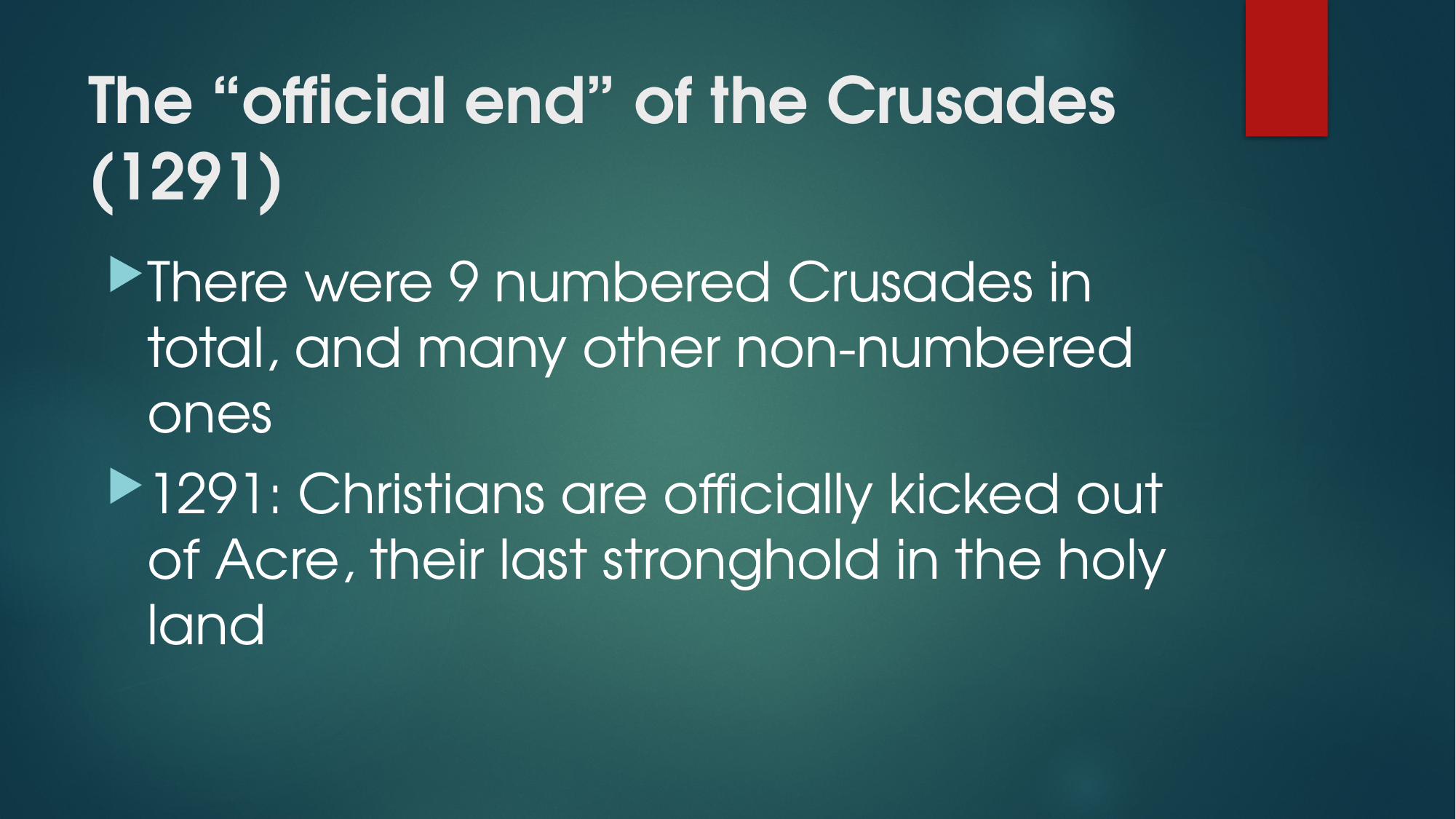

# The “official end” of the Crusades (1291)
There were 9 numbered Crusades in total, and many other non-numbered ones
1291: Christians are officially kicked out of Acre, their last stronghold in the holy land